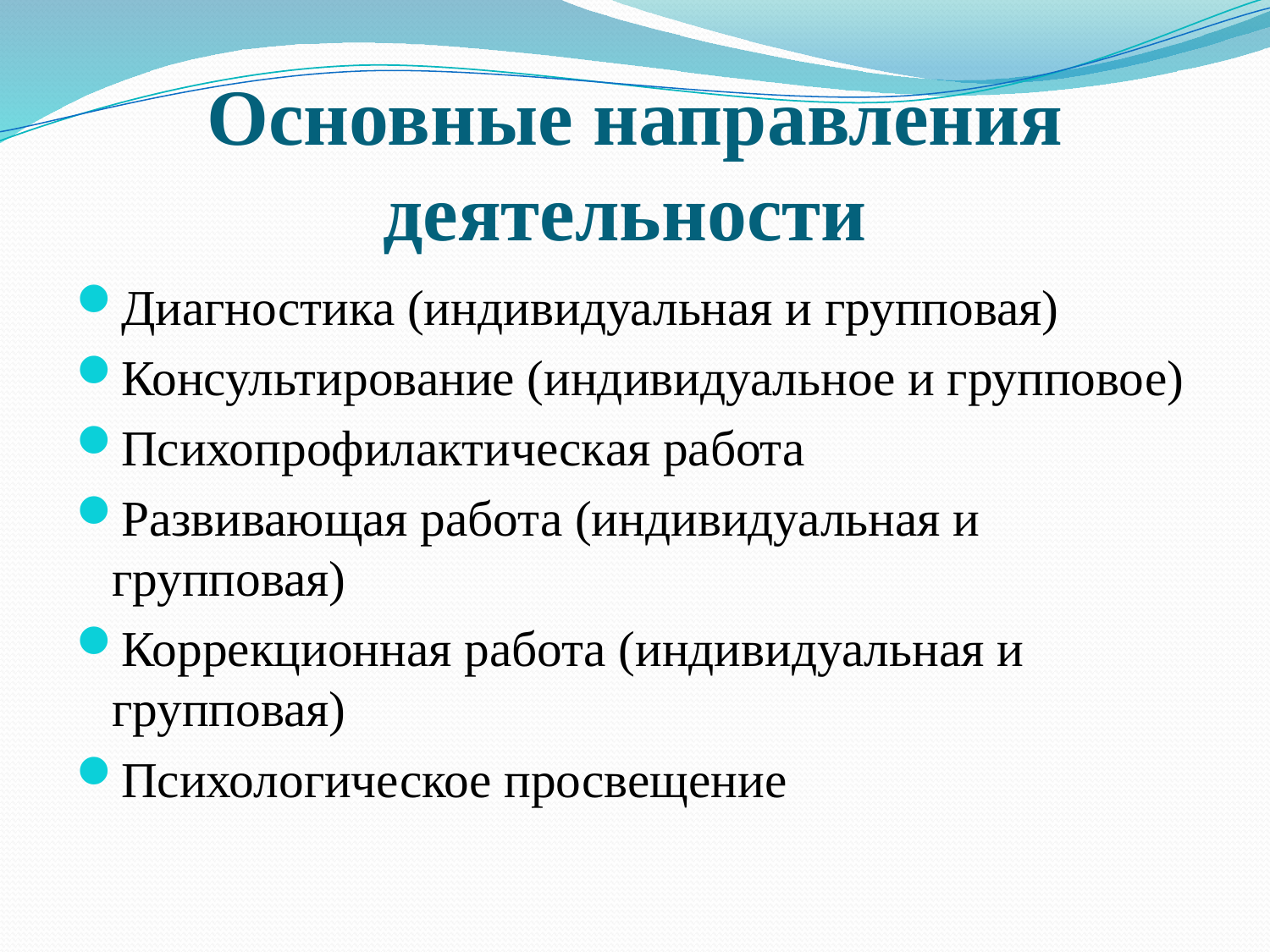

# Основные направления деятельности
Диагностика (индивидуальная и групповая)
Консультирование (индивидуальное и групповое)
Психопрофилактическая работа
Развивающая работа (индивидуальная и групповая)
Коррекционная работа (индивидуальная и групповая)
Психологическое просвещение